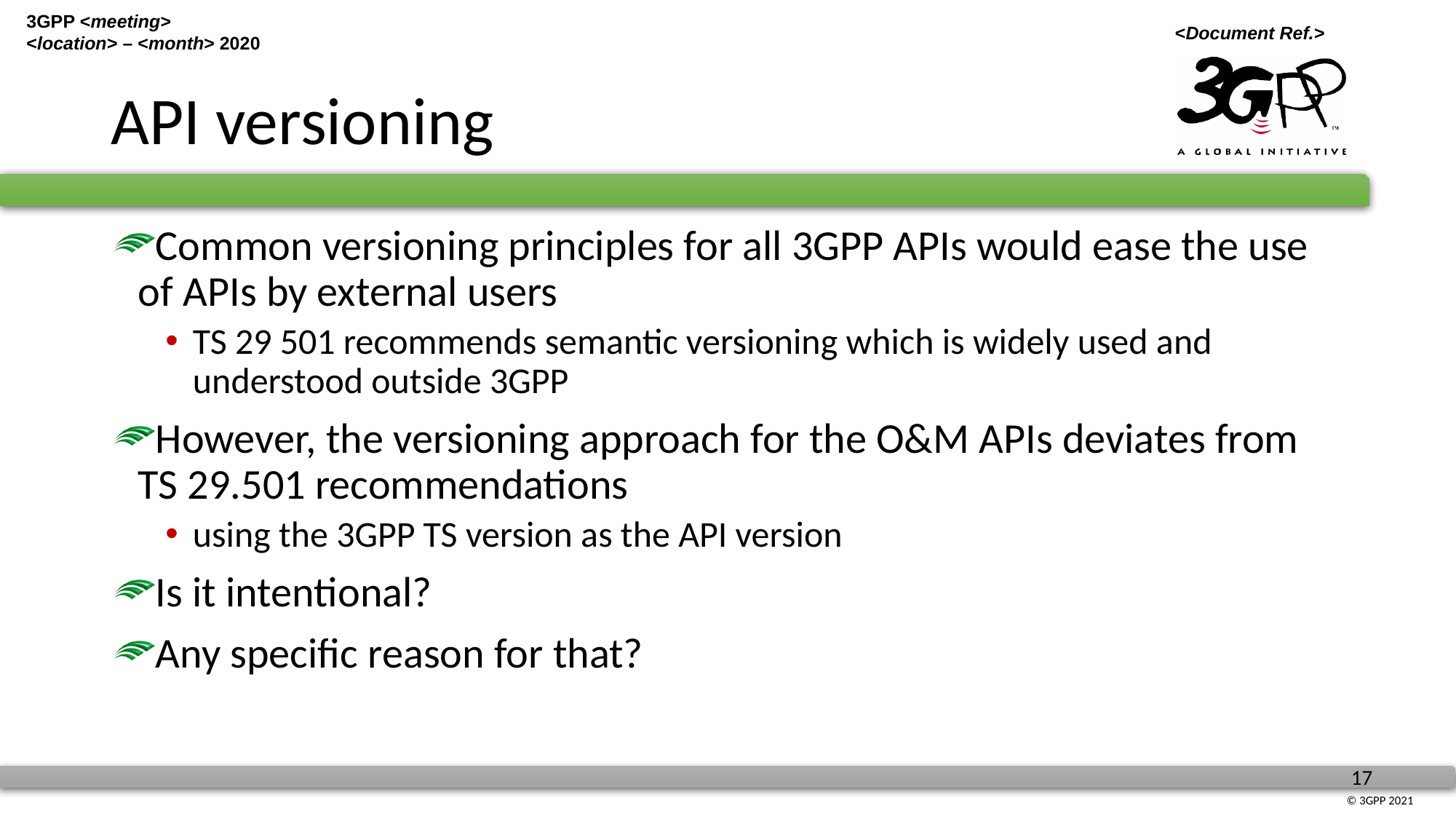

# API versioning
Common versioning principles for all 3GPP APIs would ease the use of APIs by external users
TS 29 501 recommends semantic versioning which is widely used and understood outside 3GPP
However, the versioning approach for the O&M APIs deviates from TS 29.501 recommendations
using the 3GPP TS version as the API version
Is it intentional?
Any specific reason for that?